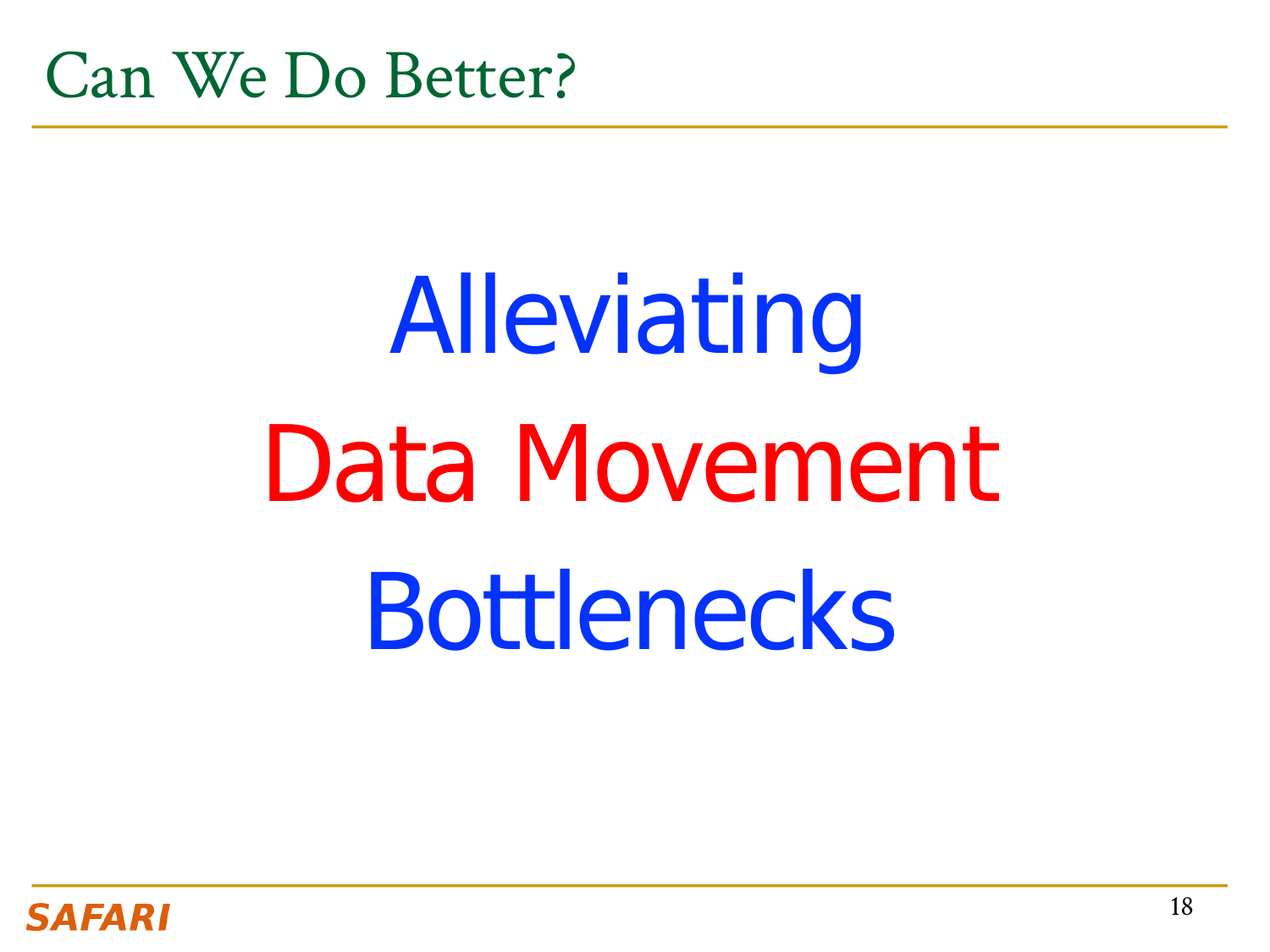

# Can We Do Better?

Alleviating
Data Movement
Bottlenecks
18